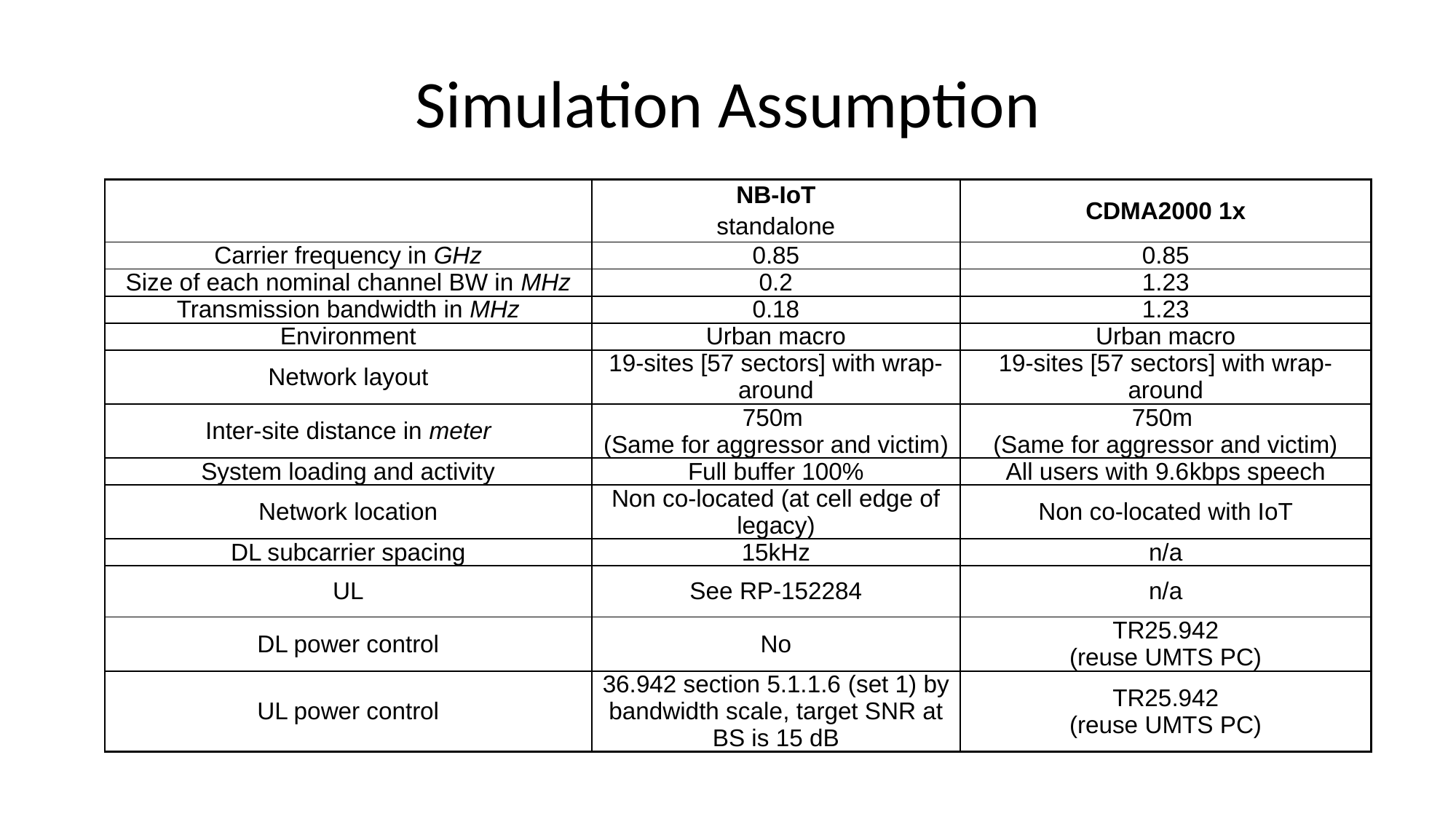

# Simulation Assumption
|  | NB-IoT standalone | CDMA2000 1x |
| --- | --- | --- |
| Carrier frequency in GHz | 0.85 | 0.85 |
| Size of each nominal channel BW in MHz | 0.2 | 1.23 |
| Transmission bandwidth in MHz | 0.18 | 1.23 |
| Environment | Urban macro | Urban macro |
| Network layout | 19-sites [57 sectors] with wrap-around | 19-sites [57 sectors] with wrap-around |
| Inter-site distance in meter | 750m (Same for aggressor and victim) | 750m (Same for aggressor and victim) |
| System loading and activity | Full buffer 100% | All users with 9.6kbps speech |
| Network location | Non co-located (at cell edge of legacy) | Non co-located with IoT |
| DL subcarrier spacing | 15kHz | n/a |
| UL | See RP-152284 | n/a |
| DL power control | No | TR25.942 (reuse UMTS PC) |
| UL power control | 36.942 section 5.1.1.6 (set 1) by bandwidth scale, target SNR at BS is 15 dB | TR25.942 (reuse UMTS PC) |